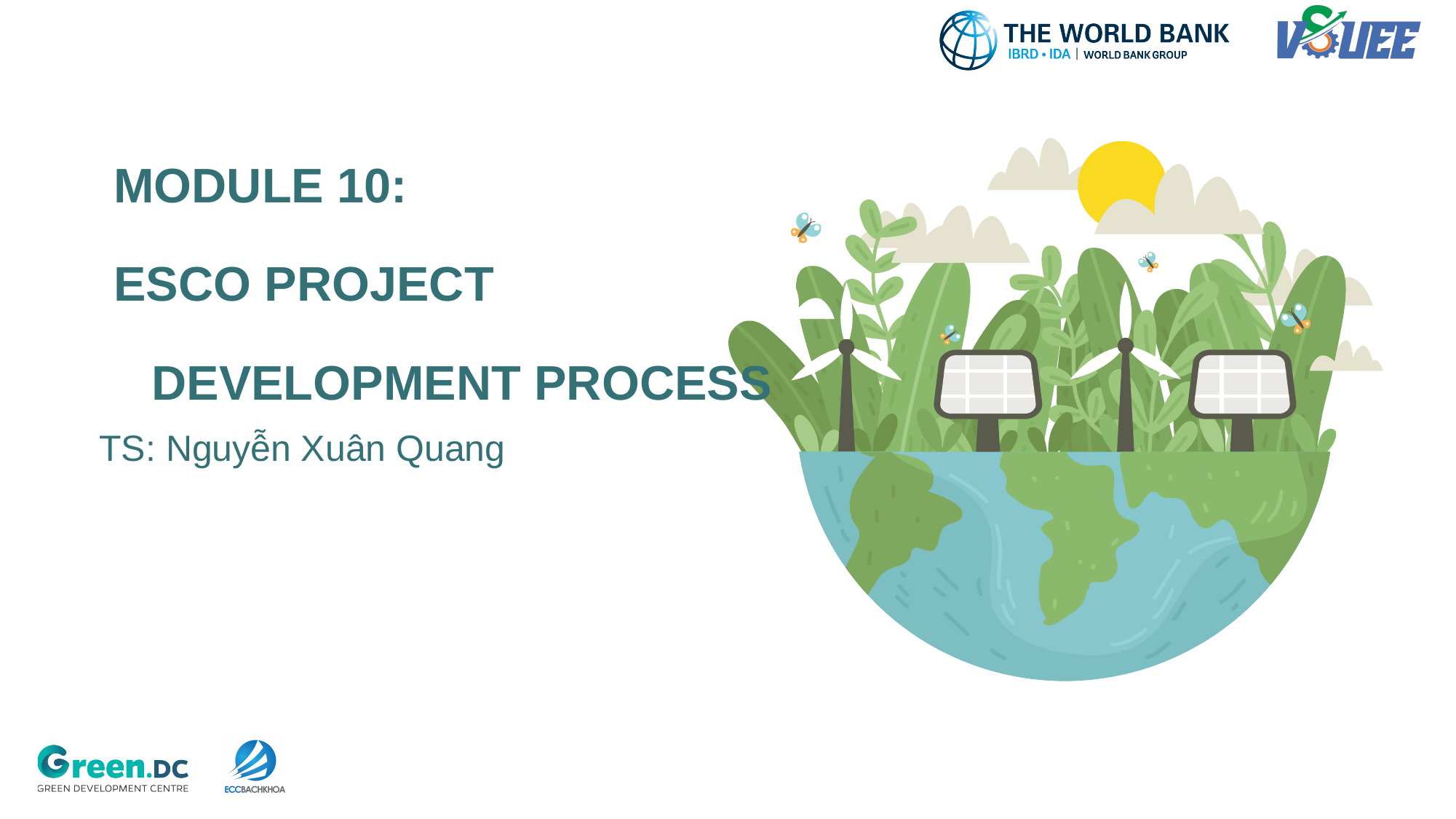

MODULE 10:
ESCO PROJECT DEVELOPMENT PROCESS
TS: Nguyễn Xuân Quang